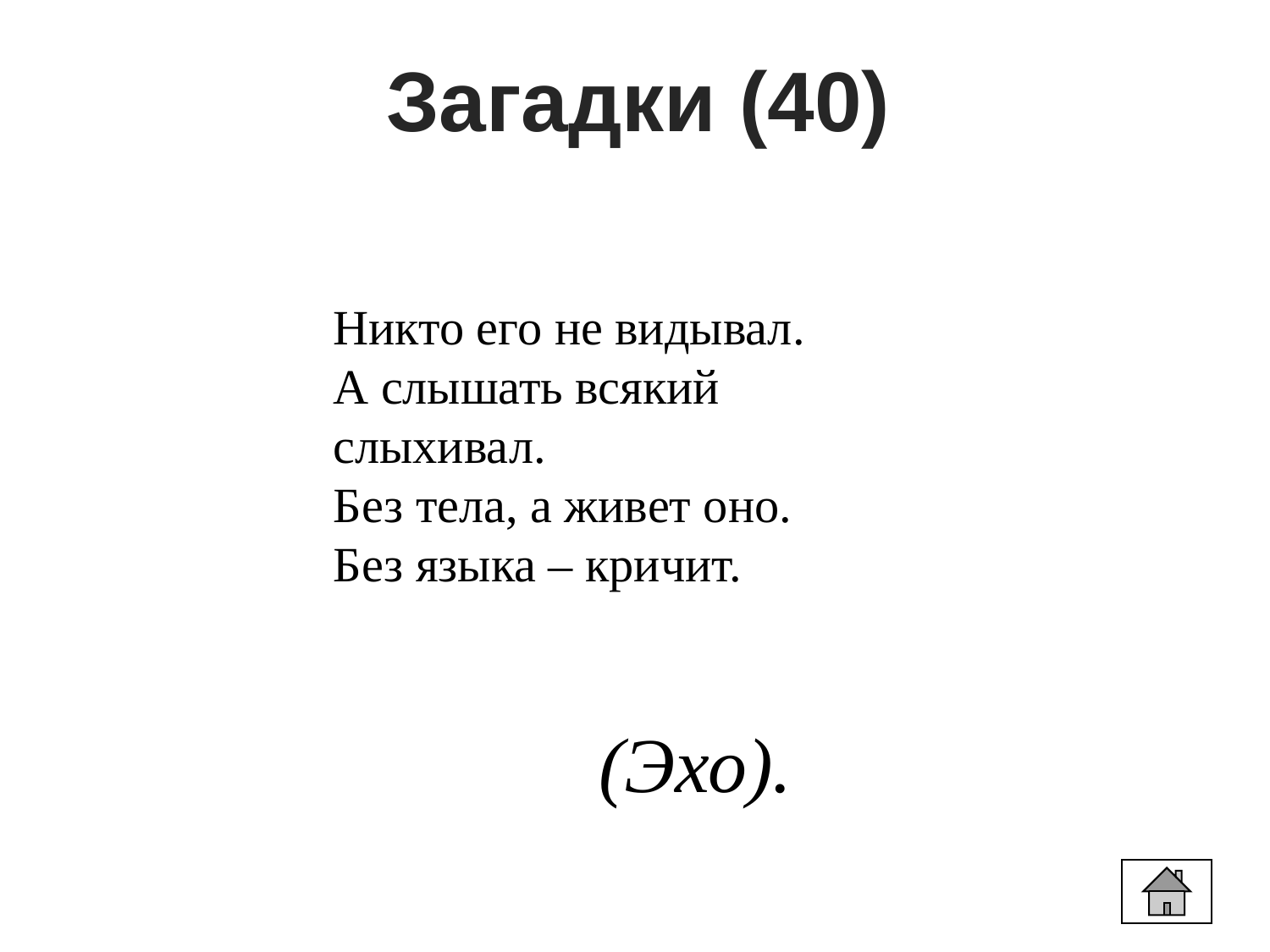

Загадки (40)
Никто его не видывал.
А слышать всякий слыхивал.
Без тела, а живет оно.
Без языка – кричит.
(Эхо).